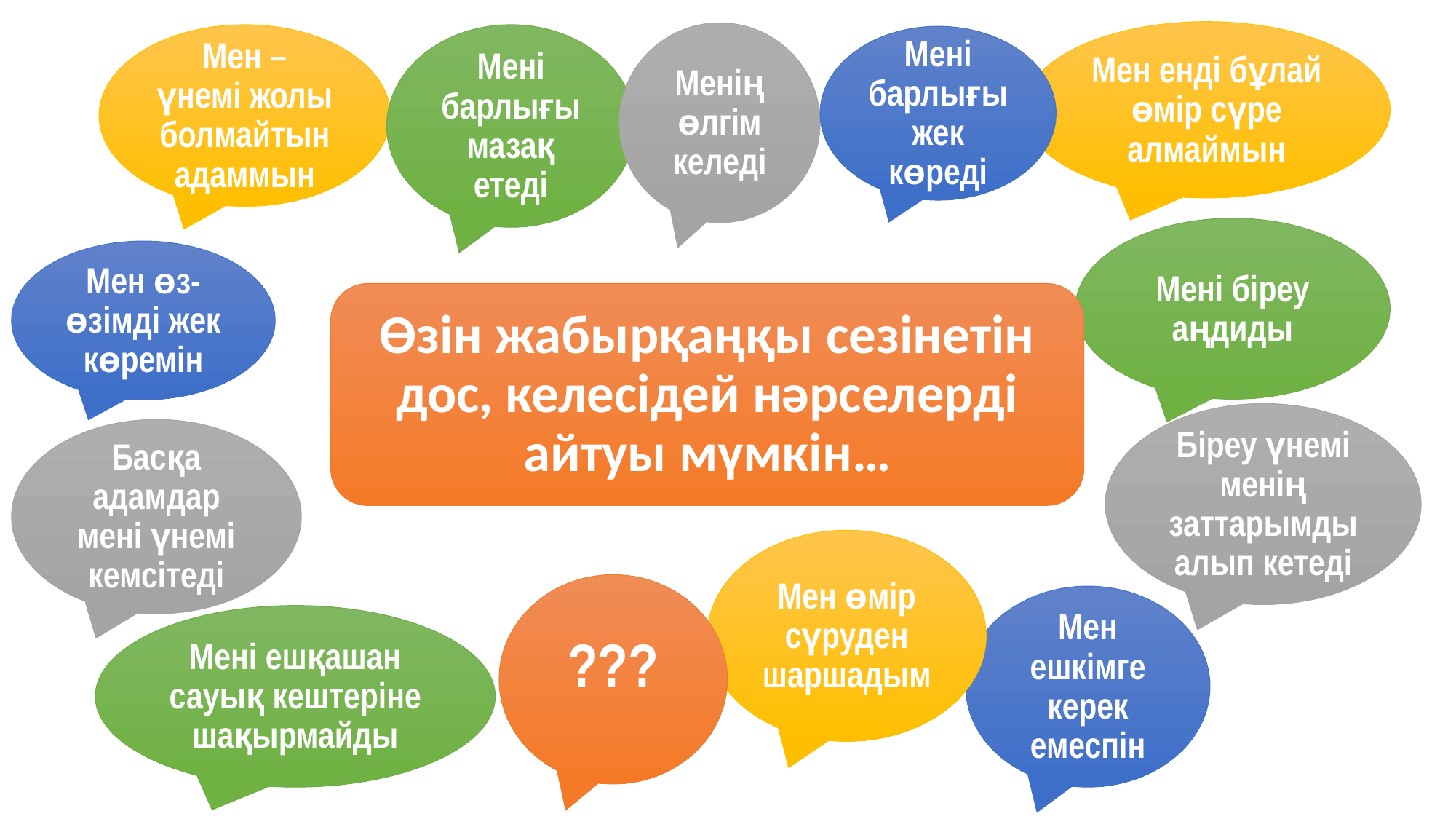

Мен енді бұлай өмір сүре алмаймын
Менің өлгім келеді
Мен –
үнемі жолы болмайтын адаммын
Мені барлығы мазақ етеді
Мені барлығы жек көреді
Мені біреу аңдиды
Мен өз-өзімді жек көремін
Өзін жабырқаңқы сезінетін дос, келесідей нәрселерді айтуы мүмкін…
Біреу үнемі менің заттарымды алып кетеді
Басқа адамдар мені үнемі кемсітеді
Мен өмір сүруден шаршадым
???
Мен ешкімге керек емеспін
Мені ешқашан сауық кештеріне шақырмайды